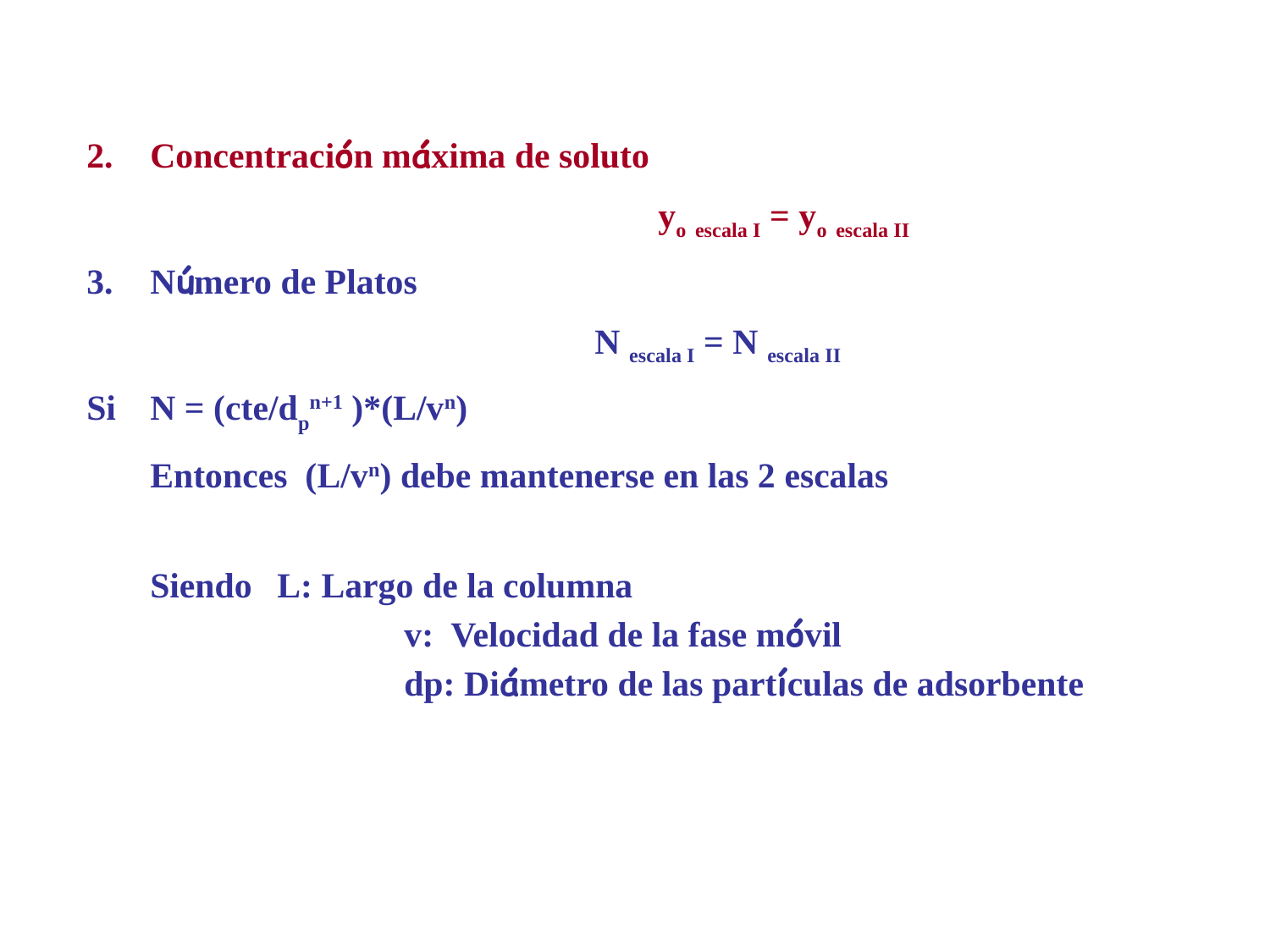

Concentración máxima de soluto
					yo escala I = yo escala II
Número de Platos
 				N escala I = N escala II
Si	N = (cte/dpn+1 )*(L/vn)
	Entonces  (L/vn) debe mantenerse en las 2 escalas

	Siendo	L: Largo de la columna
			v:  Velocidad de la fase móvil
			dp: Diámetro de las partículas de adsorbente